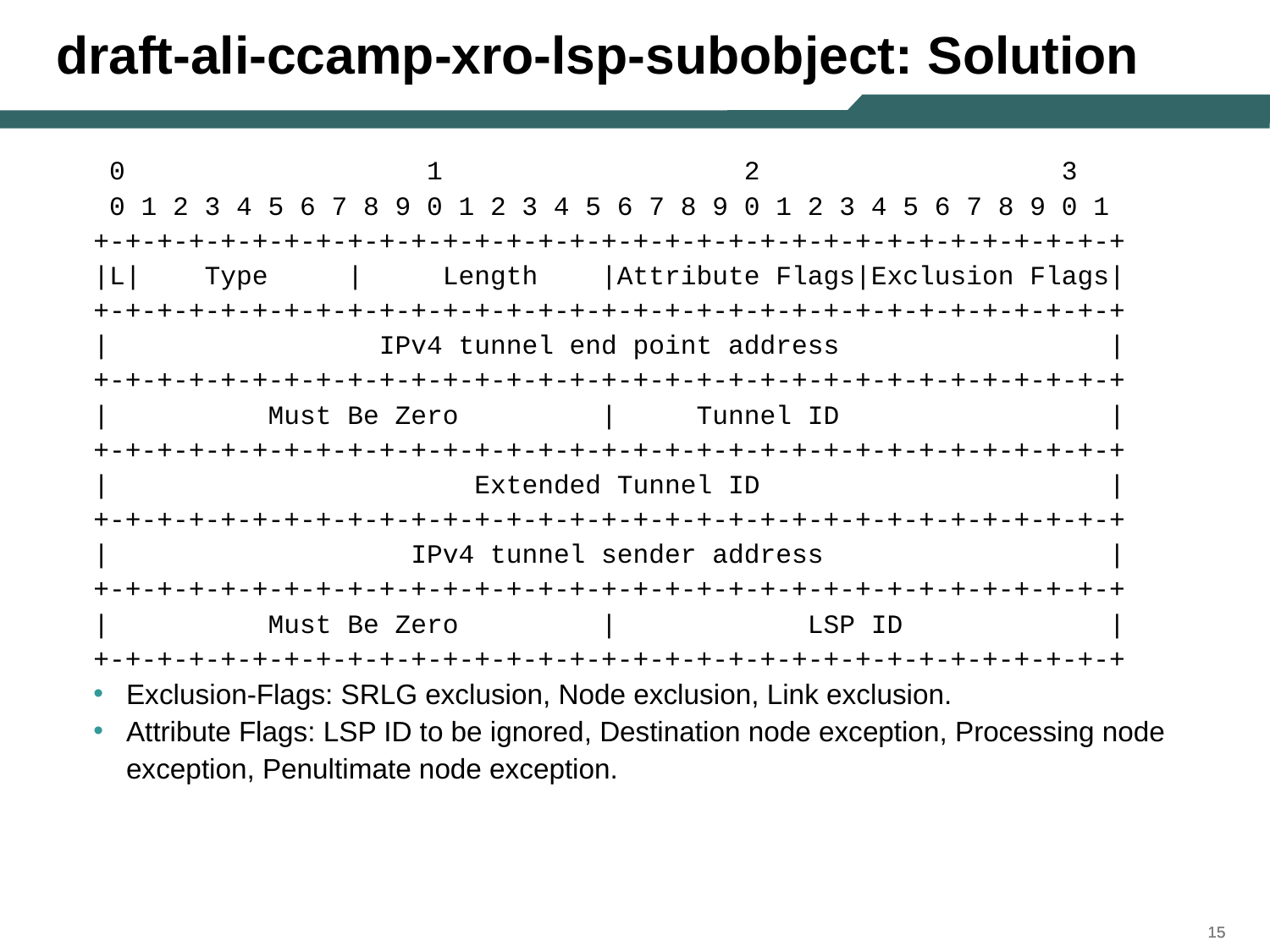

# draft-ali-ccamp-xro-lsp-subobject: Solution
 0                   1                   2                   3
 0 1 2 3 4 5 6 7 8 9 0 1 2 3 4 5 6 7 8 9 0 1 2 3 4 5 6 7 8 9 0 1
+-+-+-+-+-+-+-+-+-+-+-+-+-+-+-+-+-+-+-+-+-+-+-+-+-+-+-+-+-+-+-+-+
|L|    Type     |     Length    |Attribute Flags|Exclusion Flags|
+-+-+-+-+-+-+-+-+-+-+-+-+-+-+-+-+-+-+-+-+-+-+-+-+-+-+-+-+-+-+-+-+
|                 IPv4 tunnel end point address                 |
+-+-+-+-+-+-+-+-+-+-+-+-+-+-+-+-+-+-+-+-+-+-+-+-+-+-+-+-+-+-+-+-+
|          Must Be Zero         |     Tunnel ID                 |
+-+-+-+-+-+-+-+-+-+-+-+-+-+-+-+-+-+-+-+-+-+-+-+-+-+-+-+-+-+-+-+-+
|                       Extended Tunnel ID                      |
+-+-+-+-+-+-+-+-+-+-+-+-+-+-+-+-+-+-+-+-+-+-+-+-+-+-+-+-+-+-+-+-+
|                   IPv4 tunnel sender address                  |
+-+-+-+-+-+-+-+-+-+-+-+-+-+-+-+-+-+-+-+-+-+-+-+-+-+-+-+-+-+-+-+-+
|          Must Be Zero         |            LSP ID             |
+-+-+-+-+-+-+-+-+-+-+-+-+-+-+-+-+-+-+-+-+-+-+-+-+-+-+-+-+-+-+-+-+
Exclusion-Flags: SRLG exclusion, Node exclusion, Link exclusion.
Attribute Flags: LSP ID to be ignored, Destination node exception, Processing node exception, Penultimate node exception.